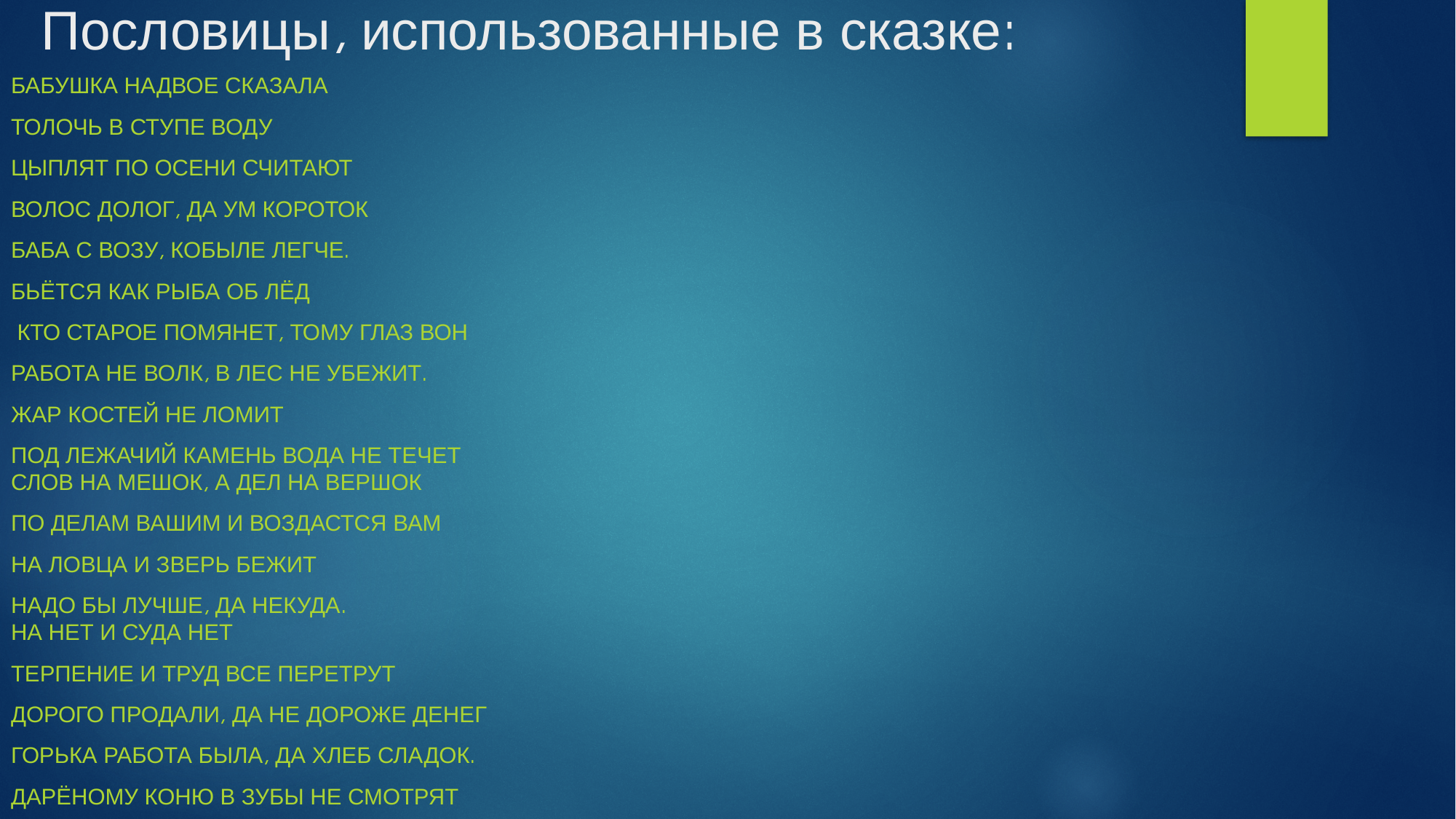

# Пословицы, использованные в сказке:
бабушка надвое сказала
толочь в ступе воду
Цыплят по осени считают
Волос долог, да ум короток
баба с возу, кобыле легче.
Бьётся как рыба об лёд
 Кто старое помянет, тому глаз вон
работа не волк, в лес не убежит.
Жар костей не ломит
под лежачий камень вода не течет
слов на мешок, а дел на вершок
По делам вашим и воздастся вам
на ловца и зверь бежит
Надо бы лучше, да некуда. 
НА НЕТ И СУДА НЕТ
терпение и труд все перетрут
Дорого продали, да не дороже денег
Горька работа была, да хлеб сладок.
ДАРЁНОМУ КОНЮ В ЗУБЫ НЕ СМОТРЯТ